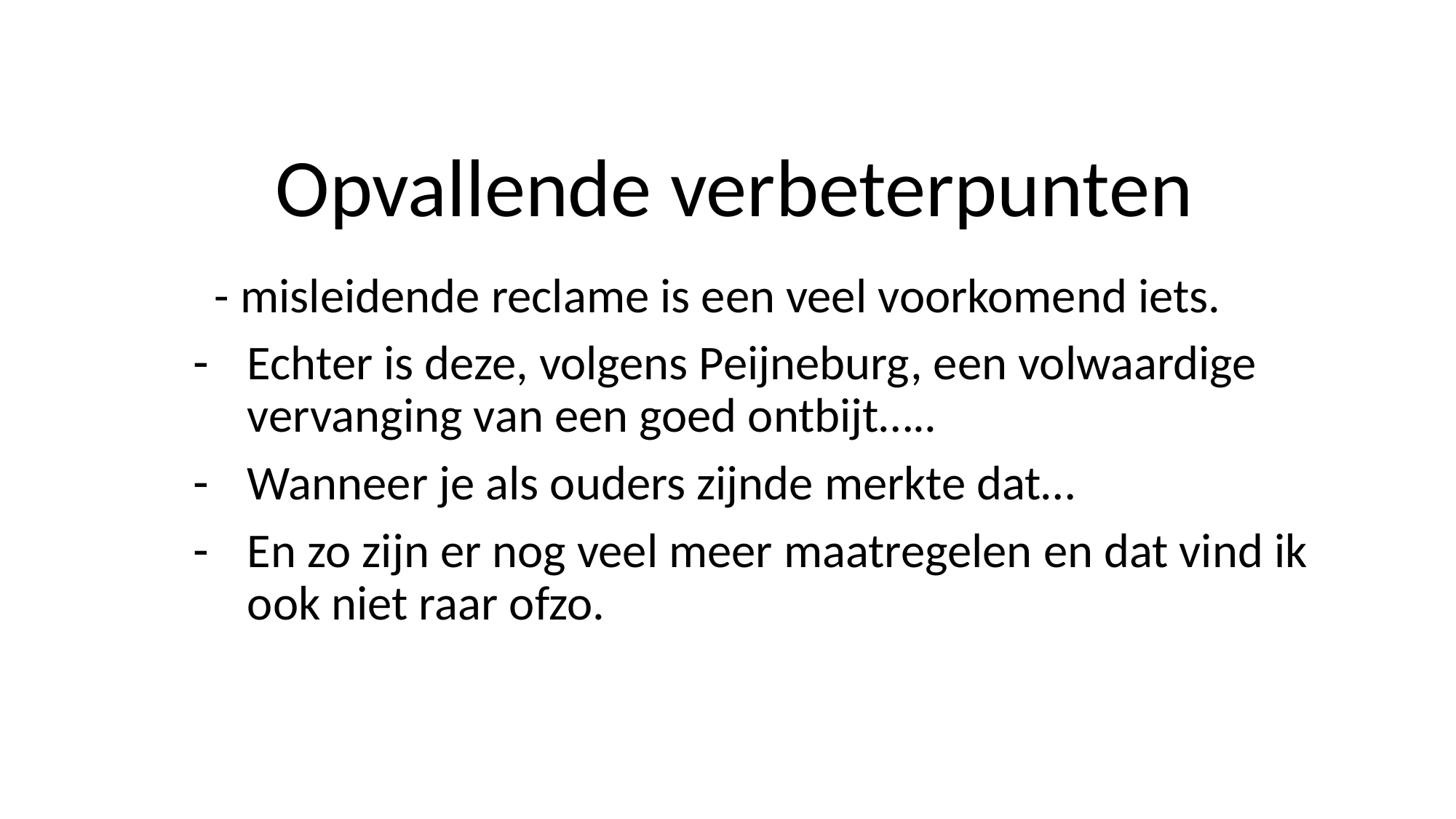

# Opvallende verbeterpunten
  - misleidende reclame is een veel voorkomend iets.
Echter is deze, volgens Peijneburg, een volwaardige vervanging van een goed ontbijt…..
Wanneer je als ouders zijnde merkte dat…
En zo zijn er nog veel meer maatregelen en dat vind ik ook niet raar ofzo.